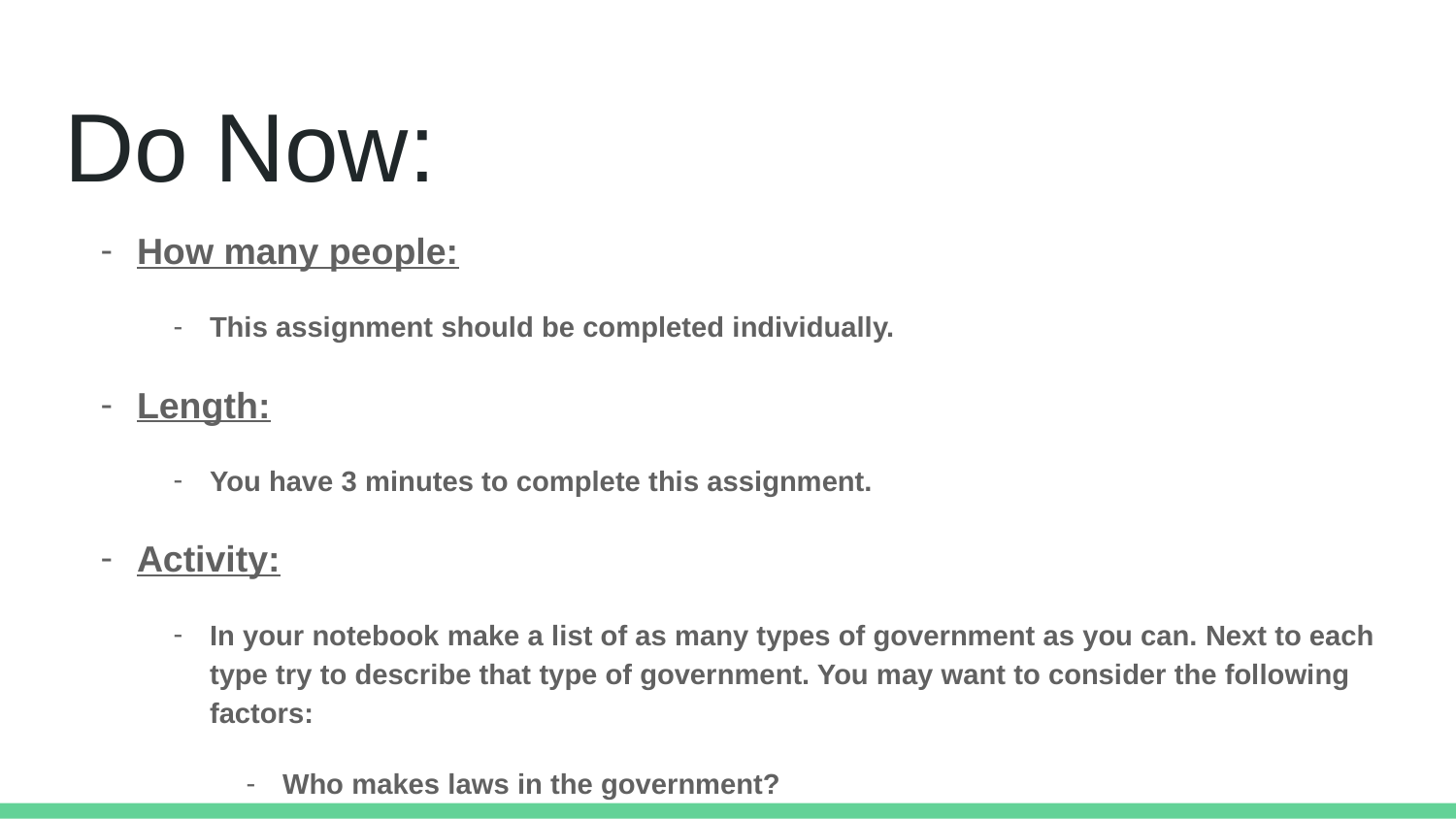

# Do Now:
How many people:
This assignment should be completed individually.
Length:
You have 3 minutes to complete this assignment.
Activity:
In your notebook make a list of as many types of government as you can. Next to each type try to describe that type of government. You may want to consider the following factors:
Who makes laws in the government?
Where does the ultimate authority rest in the government?
How much does that government interact with the economy? With religion(s)?
How can people change this government?
Where is power derived from? (All people? A small group of people? God?)